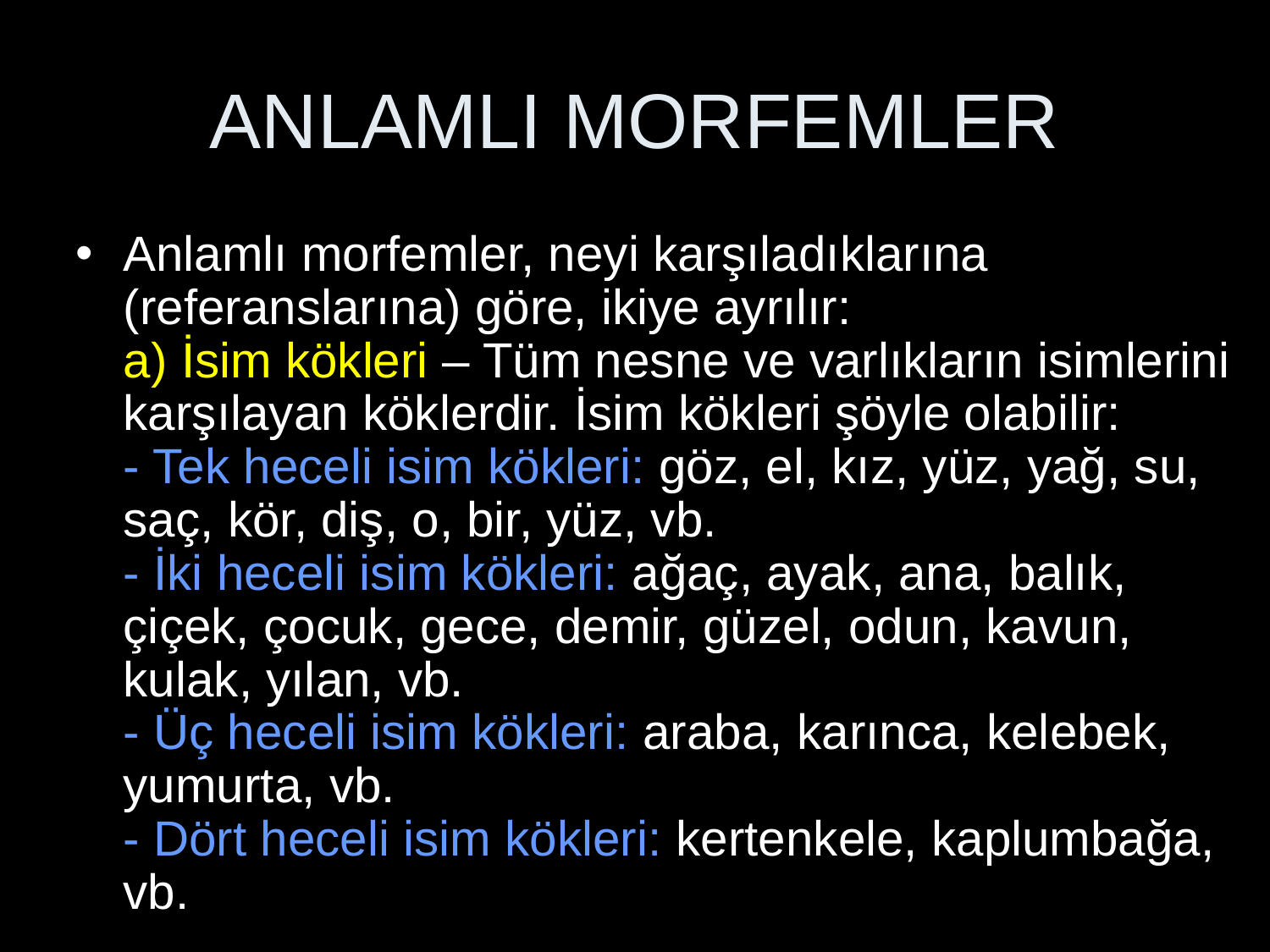

# ANLAMLI MORFEMLER
Anlamlı morfemler, neyi karşıladıklarına (referanslarına) göre, ikiye ayrılır:
a) İsim kökleri – Tüm nesne ve varlıkların isimlerini karşılayan köklerdir. İsim kökleri şöyle olabilir:
- Tek heceli isim kökleri: göz, el, kız, yüz, yağ, su, saç, kör, diş, o, bir, yüz, vb.
- İki heceli isim kökleri: ağaç, ayak, ana, balık, çiçek, çocuk, gece, demir, güzel, odun, kavun, kulak, yılan, vb.
- Üç heceli isim kökleri: araba, karınca, kelebek, yumurta, vb.
- Dört heceli isim kökleri: kertenkele, kaplumbağa, vb.